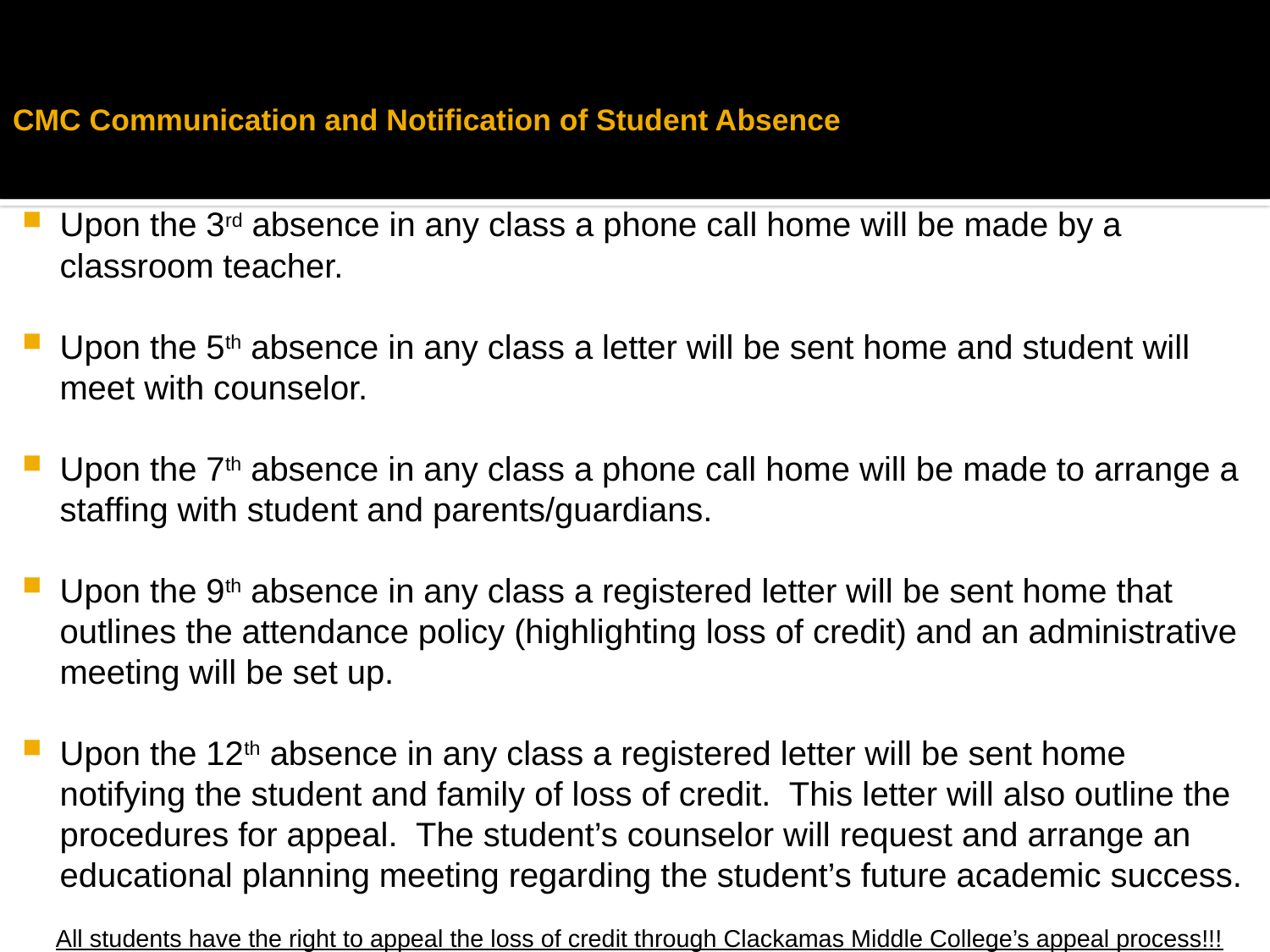

# CMC Communication and Notification of Student Absence
Upon the 3rd absence in any class a phone call home will be made by a classroom teacher.

Upon the 5th absence in any class a letter will be sent home and student will meet with counselor.

Upon the 7th absence in any class a phone call home will be made to arrange a staffing with student and parents/guardians.

Upon the 9th absence in any class a registered letter will be sent home that outlines the attendance policy (highlighting loss of credit) and an administrative meeting will be set up.

Upon the 12th absence in any class a registered letter will be sent home notifying the student and family of loss of credit.  This letter will also outline the procedures for appeal.  The student’s counselor will request and arrange an educational planning meeting regarding the student’s future academic success.

All students have the right to appeal the loss of credit through Clackamas Middle College’s appeal process!!!